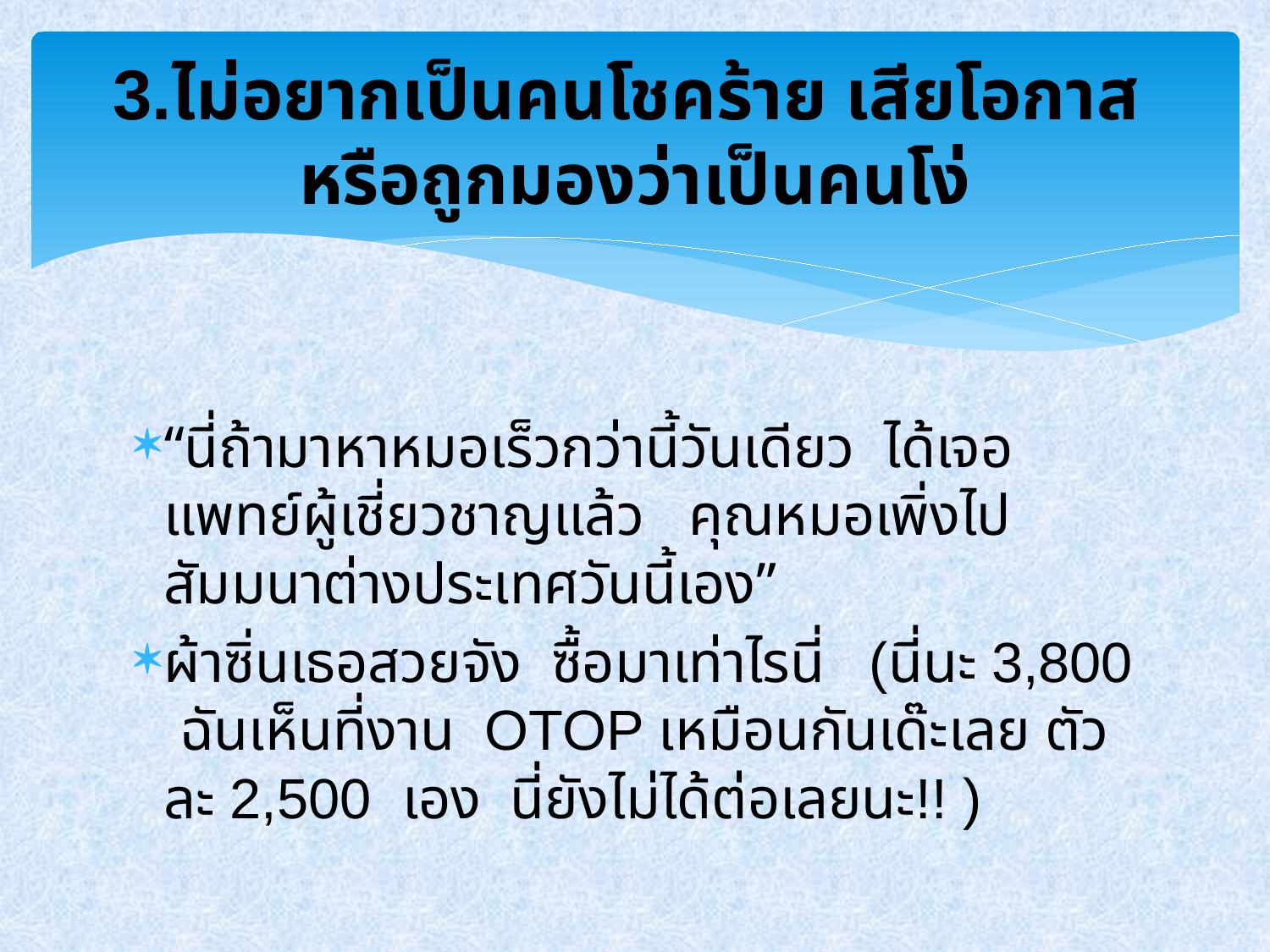

# 3.ไม่อยากเป็นคนโชคร้าย เสียโอกาส หรือถูกมองว่าเป็นคนโง่

“นี่ถ้ามาหาหมอเร็วกว่านี้วันเดียว  ได้เจอแพทย์ผู้เชี่ยวชาญแล้ว   คุณหมอเพิ่งไปสัมมนาต่างประเทศวันนี้เอง”
ผ้าซิ่นเธอสวยจัง  ซื้อมาเท่าไรนี่   (นี่นะ 3,800  ฉันเห็นที่งาน  OTOP เหมือนกันเด๊ะเลย ตัวละ 2,500  เอง  นี่ยังไม่ได้ต่อเลยนะ!! )